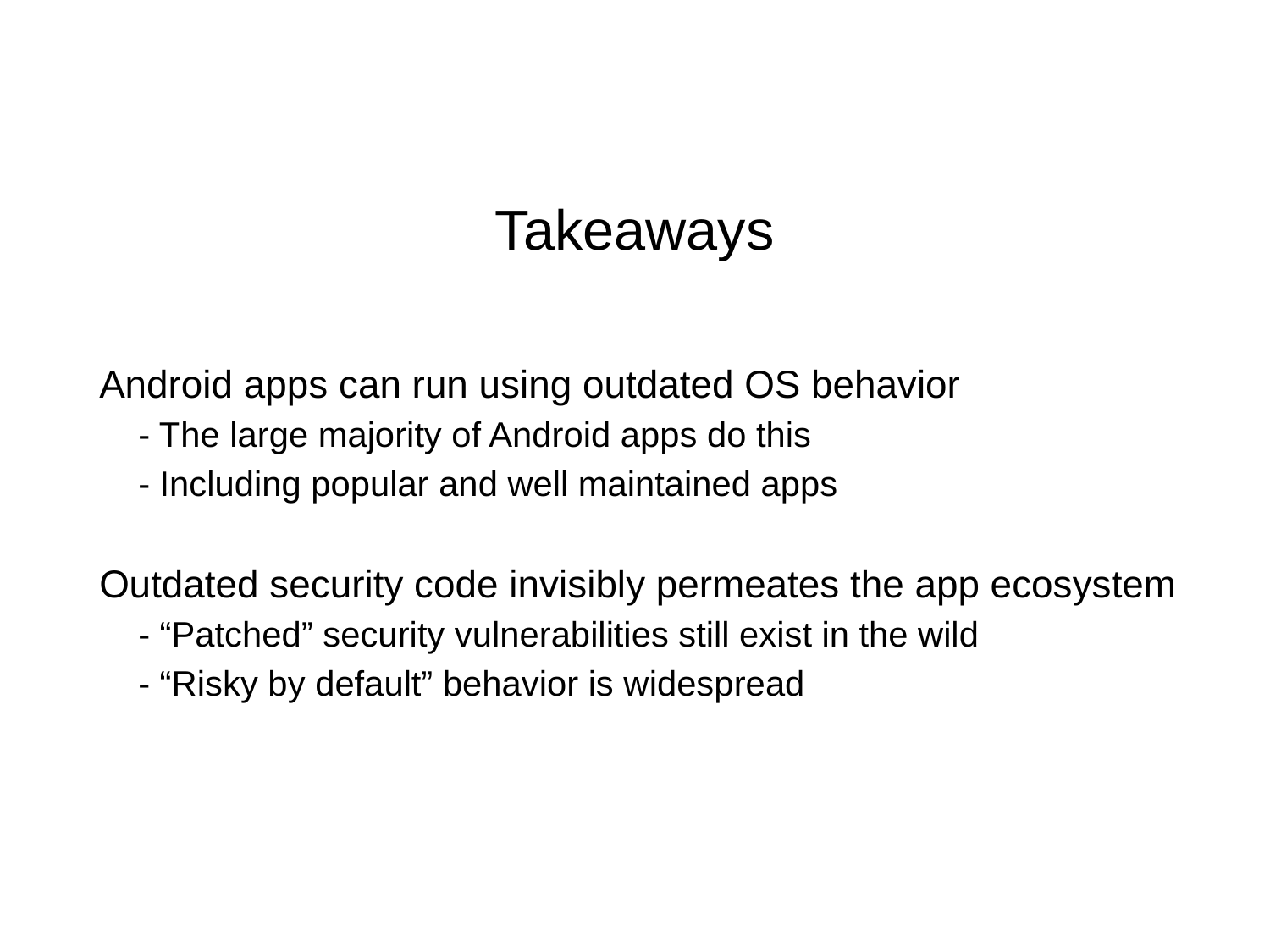

# Takeaways
Android apps can run using outdated OS behavior
    - The large majority of Android apps do this
    - Including popular and well maintained apps
Outdated security code invisibly permeates the app ecosystem
    - “Patched” security vulnerabilities still exist in the wild
    - “Risky by default” behavior is widespread